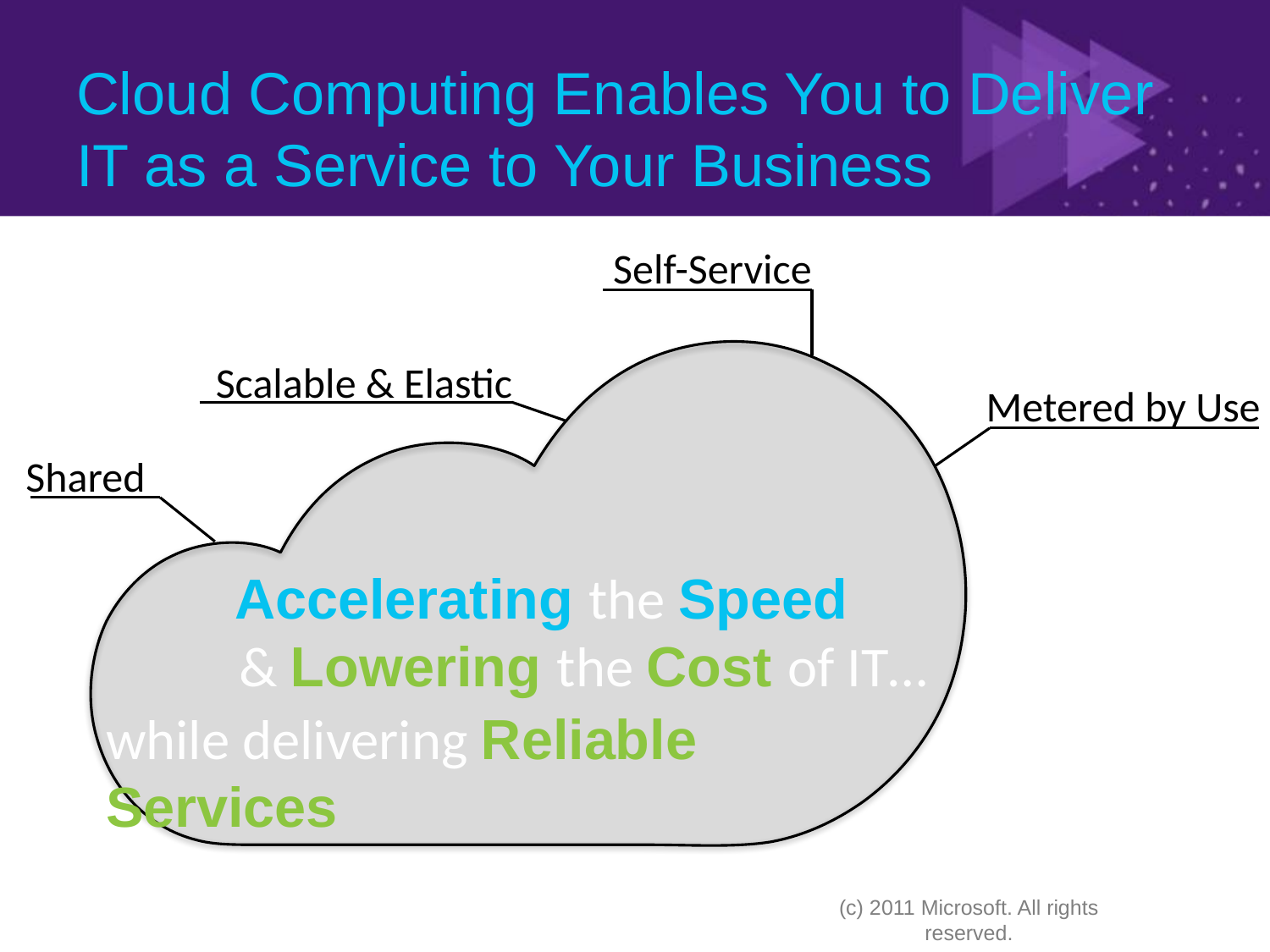

# Cloud Computing Enables You to Deliver IT as a Service to Your Business
Self-Service

Scalable & Elastic
Metered by Use
Shared
Accelerating the Speed
& Lowering the Cost of IT…
while delivering Reliable Services
(c) 2011 Microsoft. All rights reserved.